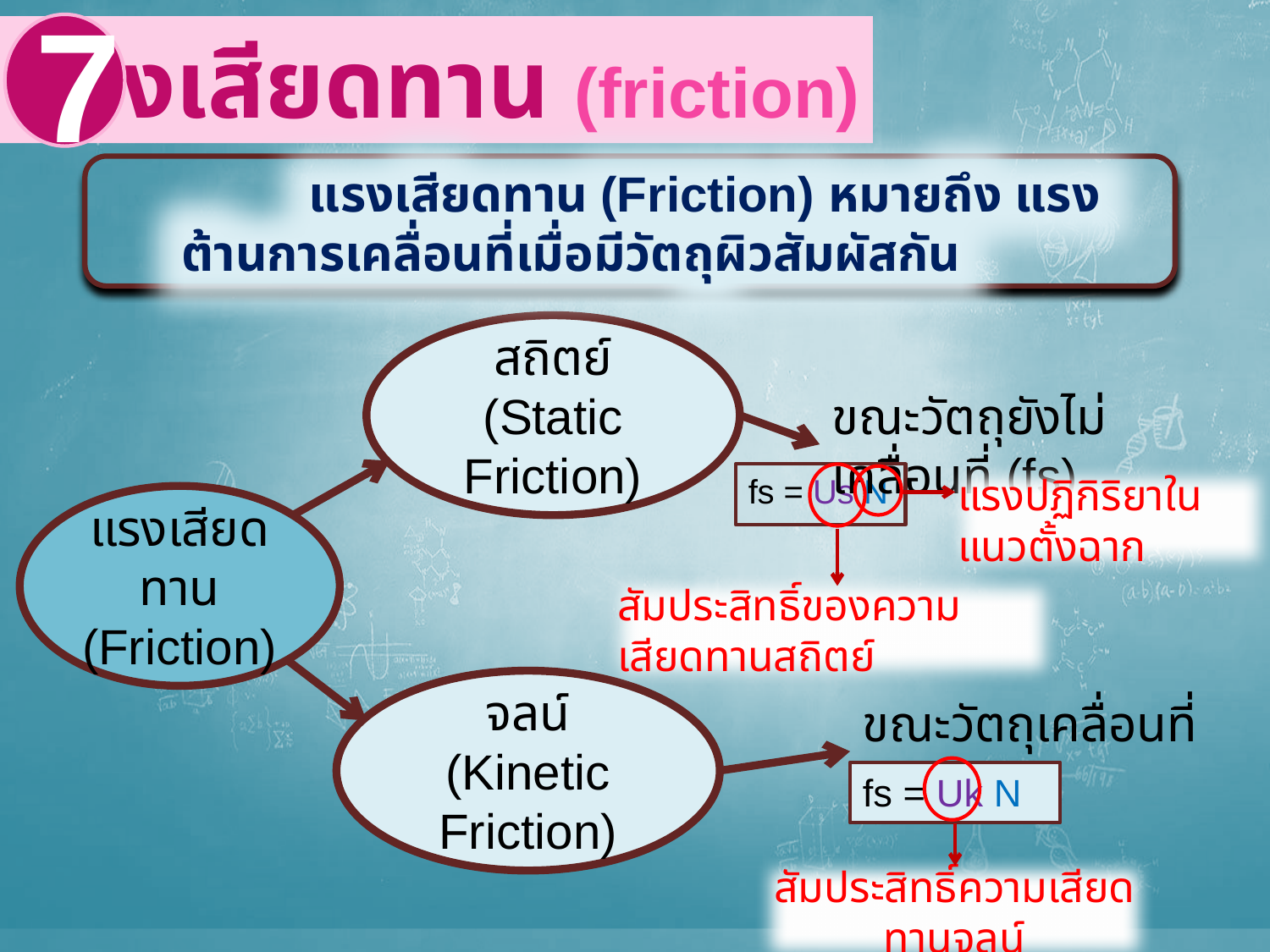

7
  แรงเสียดทาน (friction)

	แรงเสียดทาน (Friction) หมายถึง แรงต้านการเคลื่อนที่เมื่อมีวัตถุผิวสัมผัสกัน
สถิตย์
(Static Friction)
ขณะวัตถุยังไม่เคลื่อนที่ (fs)
แรงปฏิกิริยาในแนวตั้งฉาก
fs = Us N

แรงเสียดทาน
(Friction)
สัมประสิทธิ์ของความเสียดทานสถิตย์
จลน์
(Kinetic Friction)
ขณะวัตถุเคลื่อนที่ (fk)

fs = Uk N
สัมประสิทธิ์ความเสียดทานจลน์